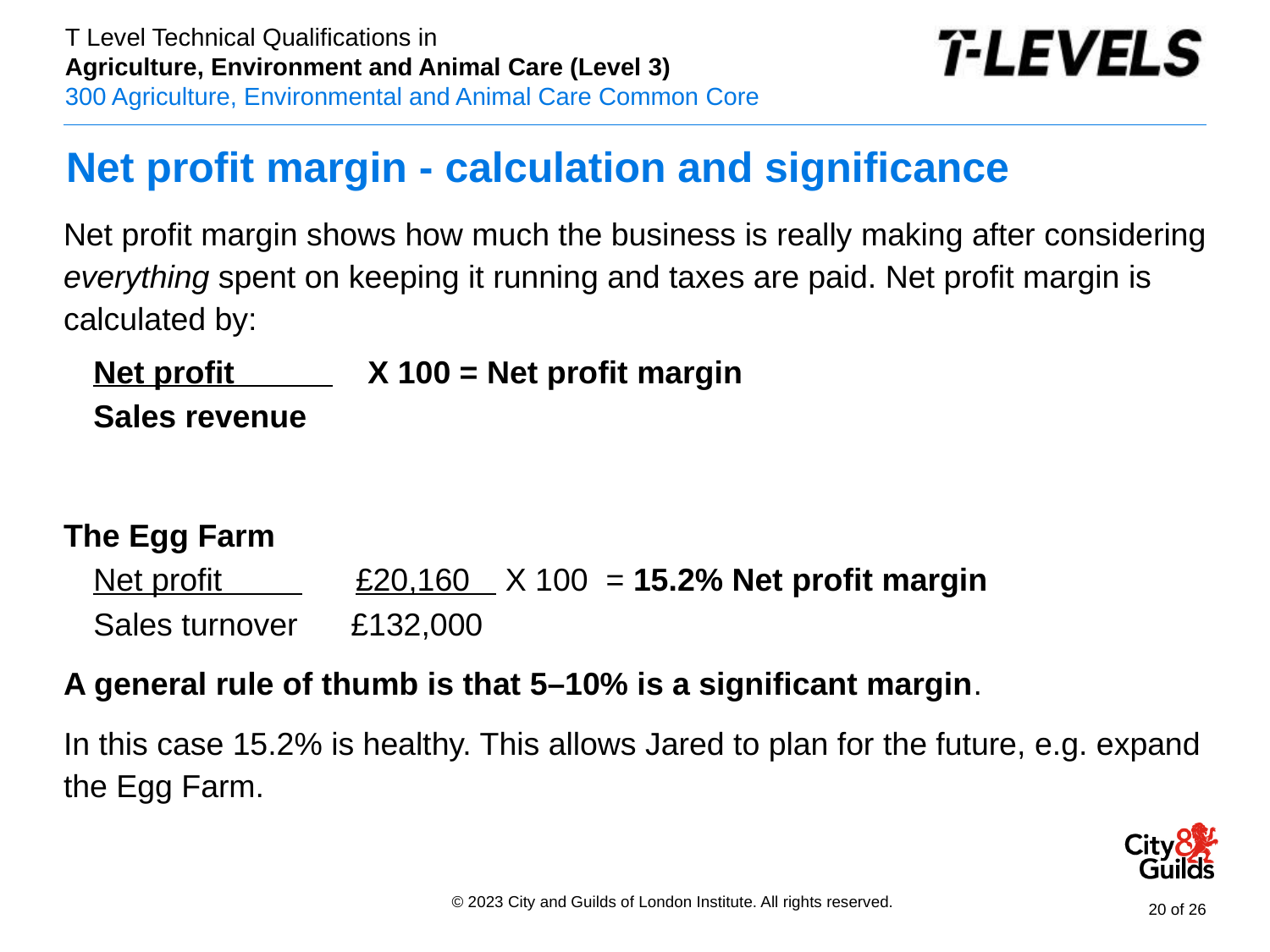

# Net profit margin - calculation and significance
Net profit margin shows how much the business is really making after considering everything spent on keeping it running and taxes are paid. Net profit margin is calculated by:
Net profit               X 100 = Net profit margin
Sales revenue

The Egg Farm
Net profit               £20,160    X 100  = 15.2% Net profit margin
Sales turnover      £132,000
A general rule of thumb is that 5–10% is a significant margin.
In this case 15.2% is healthy. This allows Jared to plan for the future, e.g. expand the Egg Farm.